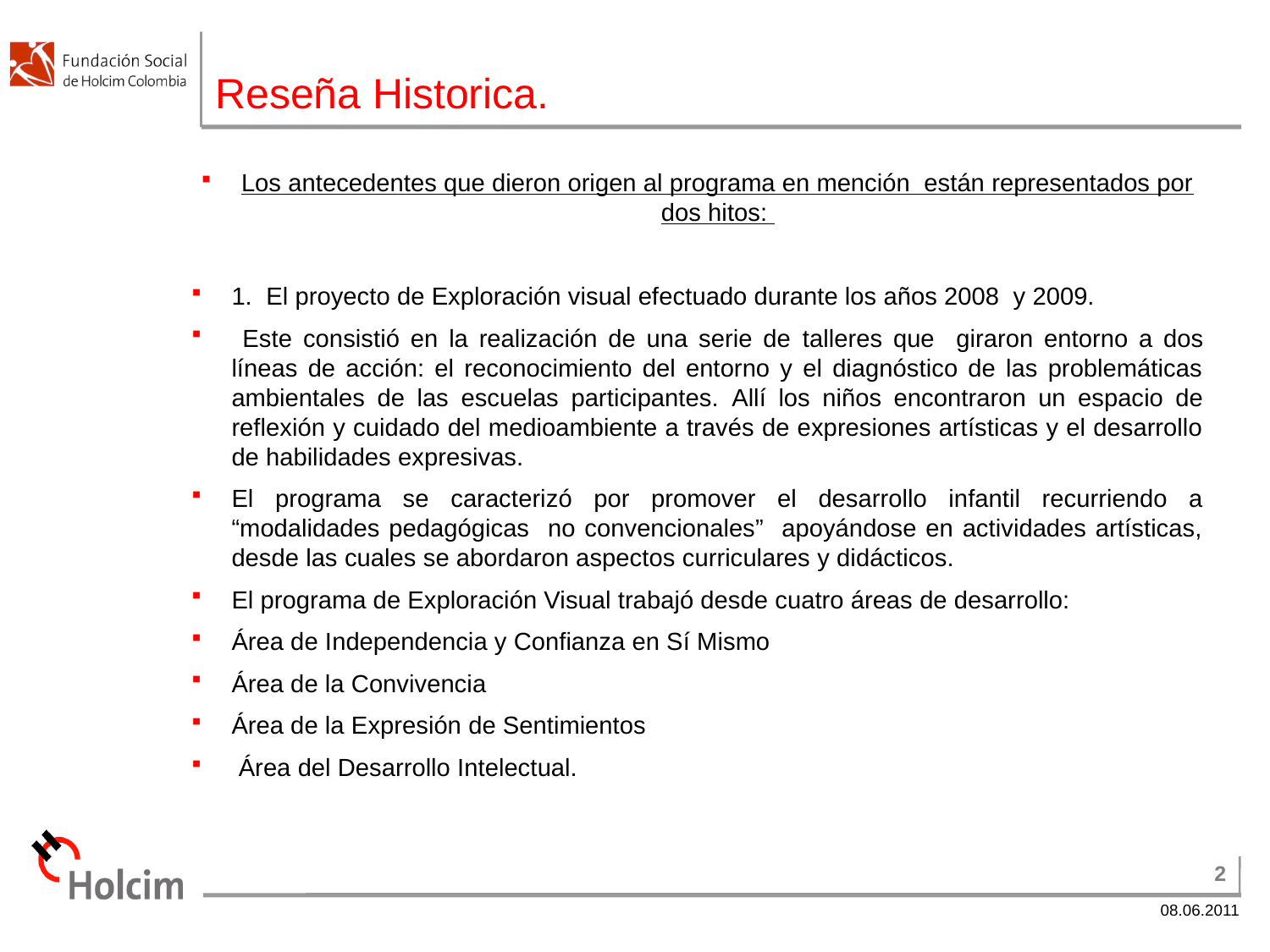

# Reseña Historica.

Los antecedentes que dieron origen al programa en mención  están representados por dos hitos:

1.  El proyecto de Exploración visual efectuado durante los años 2008  y 2009.
 Este consistió en la realización de una serie de talleres que  giraron entorno a dos líneas de acción: el reconocimiento del entorno y el diagnóstico de las problemáticas ambientales de las escuelas participantes. Allí los niños encontraron un espacio de reflexión y cuidado del medioambiente a través de expresiones artísticas y el desarrollo de habilidades expresivas.
El programa se caracterizó por promover el desarrollo infantil recurriendo a “modalidades pedagógicas  no convencionales”  apoyándose en actividades artísticas, desde las cuales se abordaron aspectos curriculares y didácticos.
El programa de Exploración Visual trabajó desde cuatro áreas de desarrollo:
Área de Independencia y Confianza en Sí Mismo
Área de la Convivencia
Área de la Expresión de Sentimientos
 Área del Desarrollo Intelectual.